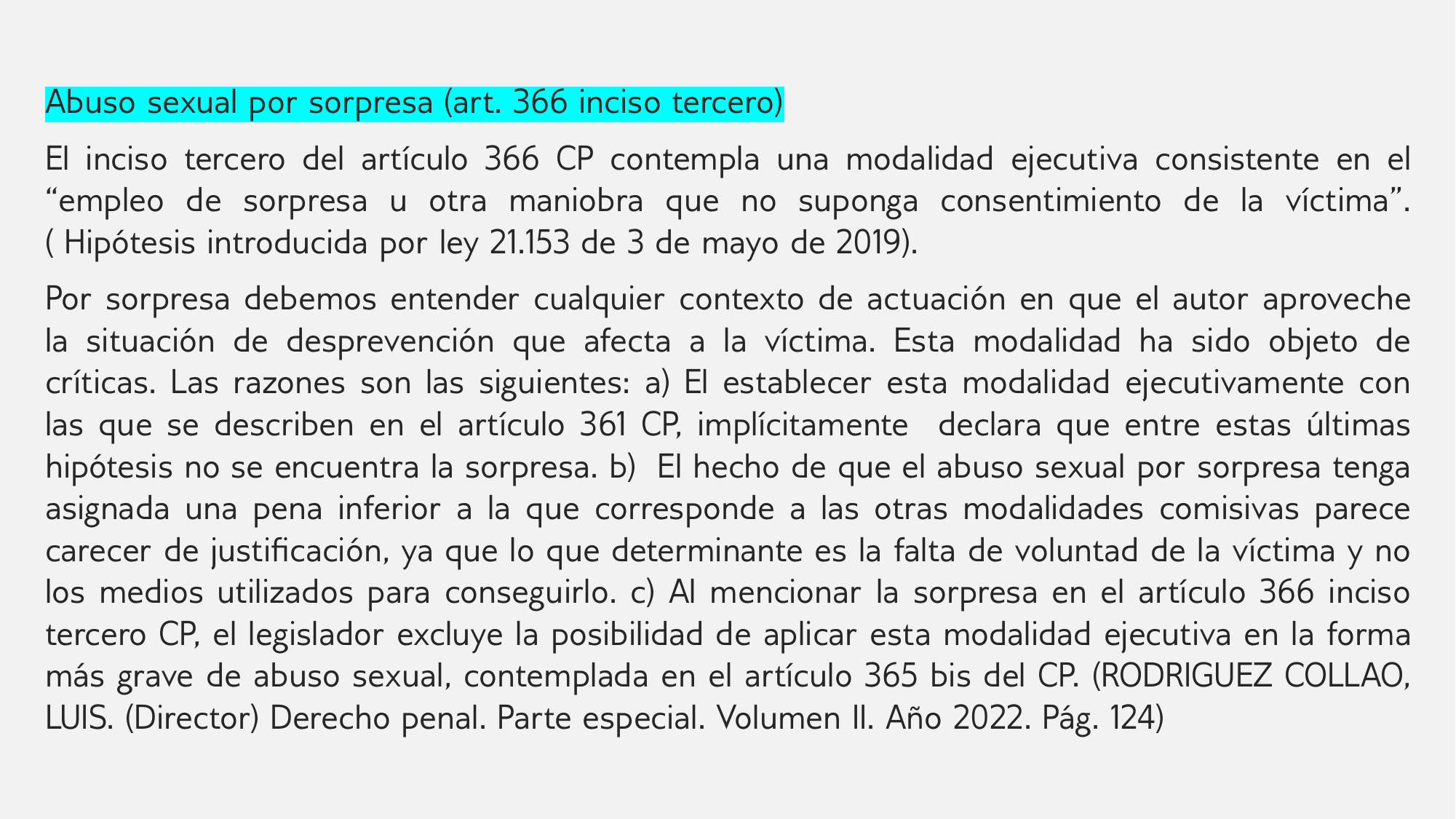

Abuso sexual por sorpresa (art. 366 inciso tercero)
El inciso tercero del artículo 366 CP contempla una modalidad ejecutiva consistente en el “empleo de sorpresa u otra maniobra que no suponga consentimiento de la víctima”.( Hipótesis introducida por ley 21.153 de 3 de mayo de 2019).
Por sorpresa debemos entender cualquier contexto de actuación en que el autor aproveche la situación de desprevención que afecta a la víctima. Esta modalidad ha sido objeto de críticas. Las razones son las siguientes: a) El establecer esta modalidad ejecutivamente con las que se describen en el artículo 361 CP, implícitamente  declara que entre estas últimas hipótesis no se encuentra la sorpresa. b)  El hecho de que el abuso sexual por sorpresa tenga asignada una pena inferior a la que corresponde a las otras modalidades comisivas parece carecer de justificación, ya que lo que determinante es la falta de voluntad de la víctima y no los medios utilizados para conseguirlo. c) Al mencionar la sorpresa en el artículo 366 inciso tercero CP, el legislador excluye la posibilidad de aplicar esta modalidad ejecutiva en la forma más grave de abuso sexual, contemplada en el artículo 365 bis del CP. (RODRIGUEZ COLLAO, LUIS. (Director) Derecho penal. Parte especial. Volumen II. Año 2022. Pág. 124)